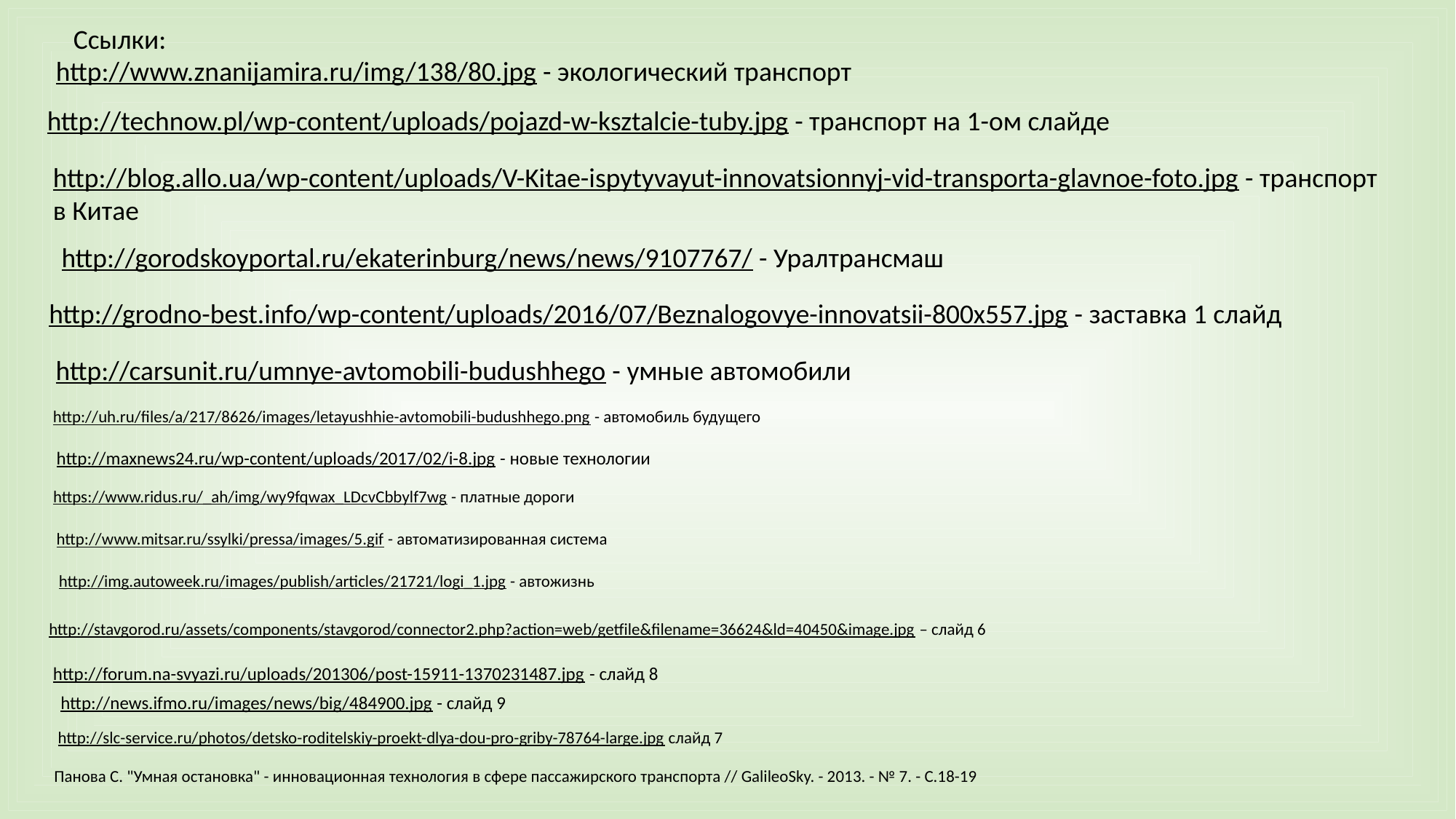

Ссылки:
http://www.znanijamira.ru/img/138/80.jpg - экологический транспорт
http://technow.pl/wp-content/uploads/pojazd-w-ksztalcie-tuby.jpg - транспорт на 1-ом слайде
http://blog.allo.ua/wp-content/uploads/V-Kitae-ispytyvayut-innovatsionnyj-vid-transporta-glavnoe-foto.jpg - транспорт в Китае
http://gorodskoyportal.ru/ekaterinburg/news/news/9107767/ - Уралтрансмаш
http://grodno-best.info/wp-content/uploads/2016/07/Beznalogovye-innovatsii-800x557.jpg - заставка 1 слайд
http://carsunit.ru/umnye-avtomobili-budushhego - умные автомобили
http://uh.ru/files/a/217/8626/images/letayushhie-avtomobili-budushhego.png - автомобиль будущего
http://maxnews24.ru/wp-content/uploads/2017/02/i-8.jpg - новые технологии
https://www.ridus.ru/_ah/img/wy9fqwax_LDcvCbbylf7wg - платные дороги
http://www.mitsar.ru/ssylki/pressa/images/5.gif - автоматизированная система
http://img.autoweek.ru/images/publish/articles/21721/logi_1.jpg - автожизнь
http://stavgorod.ru/assets/components/stavgorod/connector2.php?action=web/getfile&filename=36624&ld=40450&image.jpg – слайд 6
http://forum.na-svyazi.ru/uploads/201306/post-15911-1370231487.jpg - слайд 8
http://news.ifmo.ru/images/news/big/484900.jpg - слайд 9
http://slc-service.ru/photos/detsko-roditelskiy-proekt-dlya-dou-pro-griby-78764-large.jpg слайд 7
Панова С. "Умная остановка" - инновационная технология в сфере пассажирского транспорта // GalileoSky. - 2013. - № 7. - С.18-19